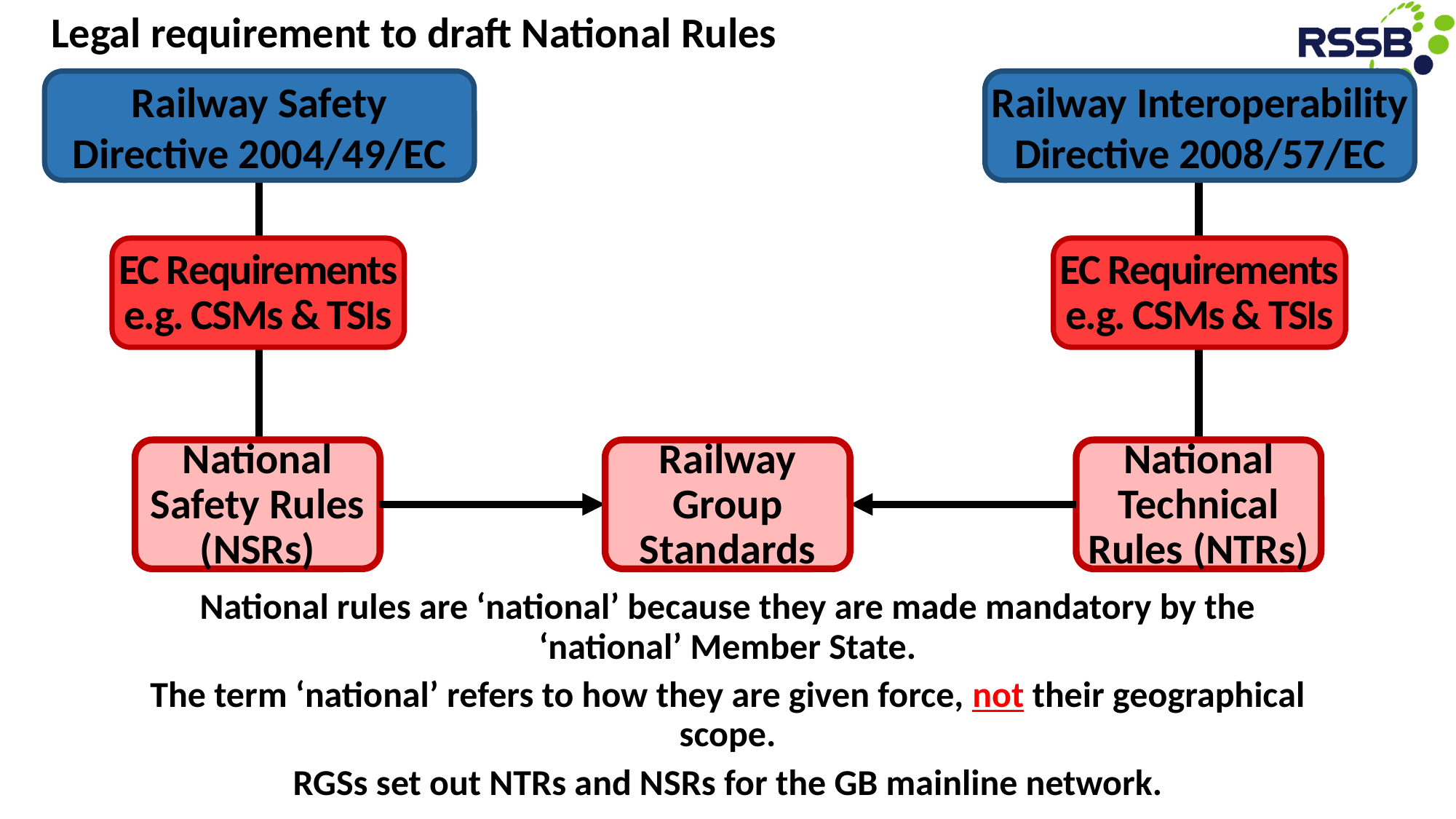

Legal requirement to draft National Rules
Railway Safety Directive 2004/49/EC
Railway Interoperability Directive 2008/57/EC
EC Requirements
e.g. CSMs & TSIs
National
Safety Rules (NSRs)
EC Requirements
e.g. CSMs & TSIs
National Technical Rules (NTRs)
Railway Group Standards
National rules are ‘national’ because they are made mandatory by the ‘national’ Member State.
The term ‘national’ refers to how they are given force, not their geographical scope.
RGSs set out NTRs and NSRs for the GB mainline network.